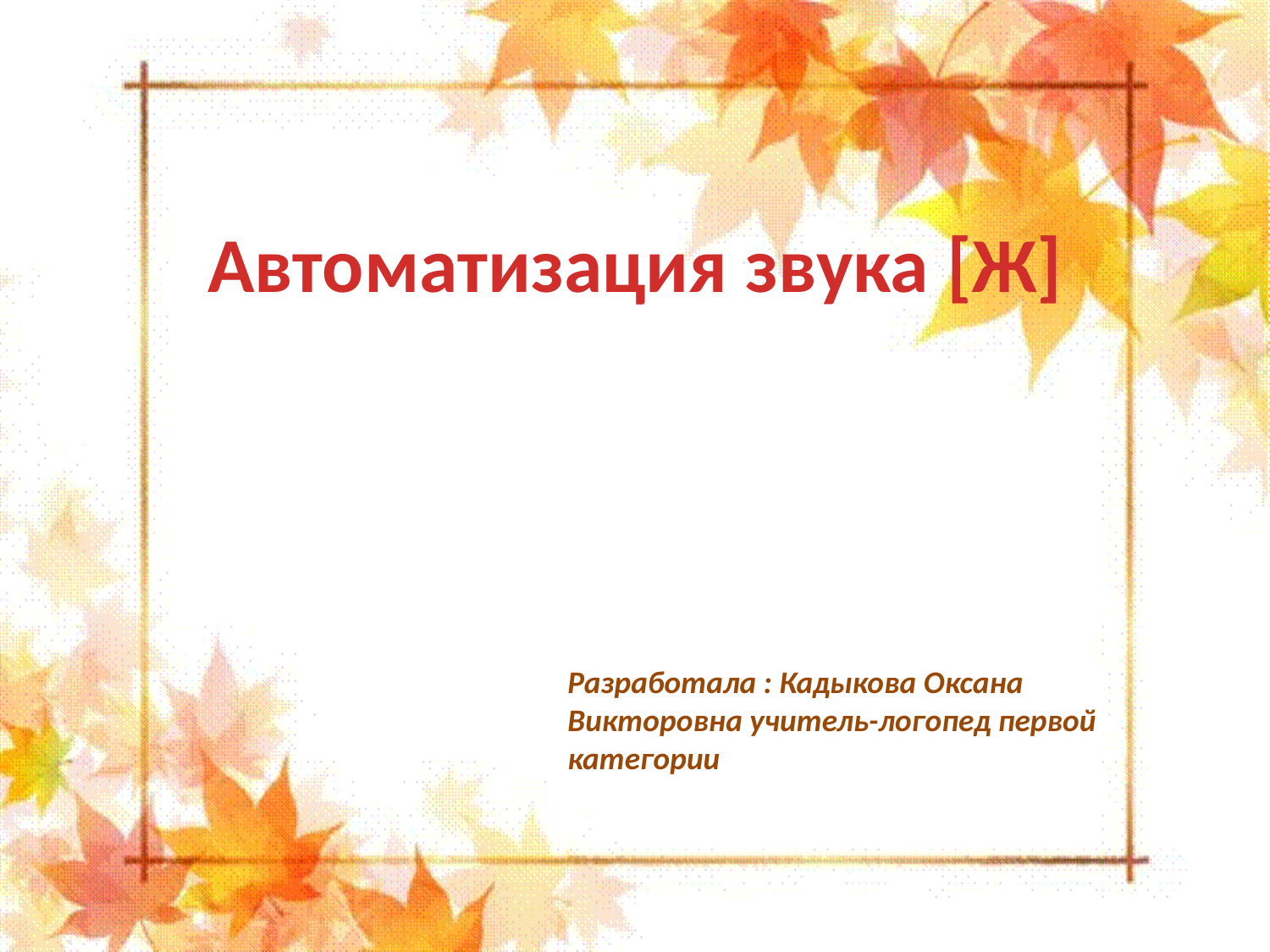

# Автоматизация звука [Ж]
Разработала : Кадыкова Оксана Викторовна учитель-логопед первой категории